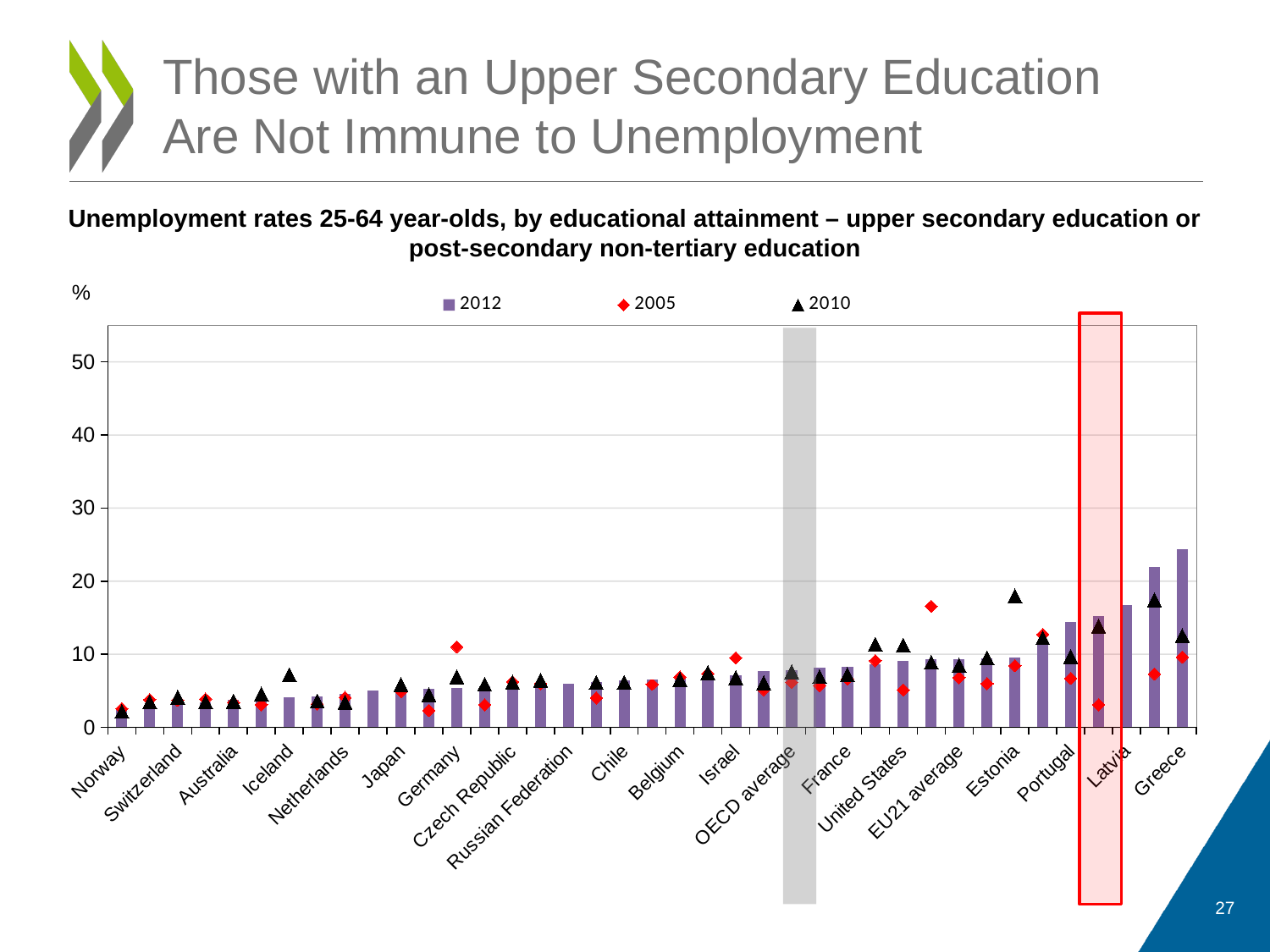

# Those with an Upper Secondary Education Are Not Immune to Unemployment
Unemployment rates 25-64 year-olds, by educational attainment – upper secondary education or post-secondary non-tertiary education

### Chart

| Category |  |  |  |
|---|---|---|---|
| Norway | 2.3485006347373325 | 2.5516938785164514 | 2.17198588633857 |
| Korea | 3.034785675879228 | 3.7781495544387567 | 3.476174621933968 |
| Switzerland | 3.339659529055674 | 3.695726448686408 | 4.134060465944751 |
| Austria | 3.467303962216628 | 3.8643153298172974 | 3.516063256311927 |
| Australia | 3.730326677631949 | 3.3876092411134042 | 3.5514459114911454 |
| Mexico | 3.9711377175828684 | 3.093114754984097 | 4.56344244339405 |
| Iceland | 4.101558951836444 | None | 7.182198017854578 |
| Luxembourg | 4.179835456509979 | 3.1753017302744797 | 3.5998133155020895 |
| Netherlands | 4.597479456826294 | 4.086138485123779 | 3.4444678254162704 |
| Brazil | 5.062580743568517 | None | None |
| Japan | 5.1020408163265305 | 4.893549412138545 | 5.837119888150996 |
| New Zealand | 5.219340146295534 | 2.2990689895594536 | 4.488904139982464 |
| Germany | 5.334524682089432 | 11.01159114857745 | 6.915397030796633 |
| United Kingdom | 5.6079311373213185 | 3.081757041718043 | 5.903498988434178 |
| Czech Republic | 5.692080258221047 | 6.21567962582284 | 6.170618906196116 |
| Sweden | 5.720216987740973 | 5.966271652462332 | 6.436003736807473 |
| Russian Federation | 5.9425130503147825 | None | None |
| Denmark | 6.162433329665904 | 4.021633477568547 | 6.119335828007863 |
| Chile | 6.372404266743828 | None | 6.156361468343279 |
| Canada | 6.608060911575264 | 5.887851316268007 | 7.539073469997377 |
| Belgium | 6.704273138371759 | 6.876791986536341 | 6.575672065802728 |
| Finland | 7.055040785664704 | 7.350571378683216 | 7.478733044109956 |
| Israel | 7.080158364082491 | 9.508347853454243 | 6.79540822442929 |
| Italy | 7.740813889423513 | 5.1738768291080275 | 6.057934328760357 |
| OECD average | 7.78537626356052 | 6.151139606093772 | 7.556373131317027 |
| Slovenia | 8.139121520879565 | 5.703409305185418 | 6.928602657465967 |
| France | 8.300184801625113 | 6.615879716000084 | 7.198179685750827 |
| Turkey | 8.647398843930636 | 9.11181373958034 | 11.341493879590308 |
| United States | 9.093989856656085 | 5.110685420384616 | 11.228783533087622 |
| Poland | 9.29829756075152 | 16.563188338066148 | 8.89059960649263 |
| EU21 average | 9.3 | 6.8 | 8.5 |
| Hungary | 9.428753009711759 | 5.963885694076239 | 9.486395711817599 |
| Estonia | 9.509133803140045 | 8.437006057076358 | 17.980142234156588 |
| Slovak Republic | 11.726933120739016 | 12.704205358660776 | 12.251095691804737 |
| Portugal | 14.465602684793197 | 6.6909409853823405 | 9.69859356375297 |
| Ireland | 15.19239901354908 | 3.0844445560547733 | 13.837429398716006 |
| Latvia | 16.746972698931337 | None | None |
| Spain | 21.962932299130276 | 7.302915986131997 | 17.431104716528427 |
| Greece | 24.355167673536045 | 9.6290521035499 | 12.530552921609178 |
27